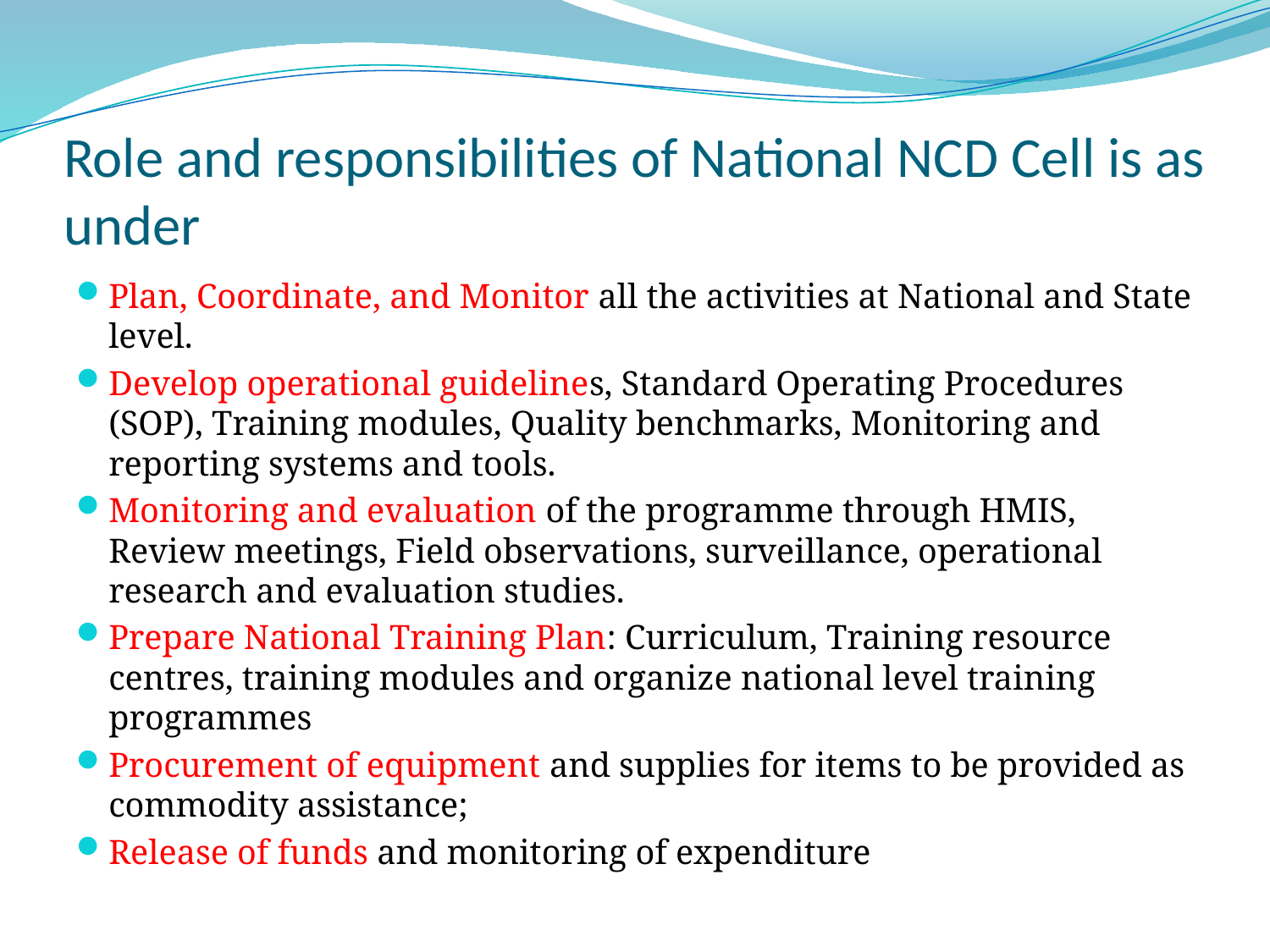

# Role and responsibilities of National NCD Cell is as under
Plan, Coordinate, and Monitor all the activities at National and State level.
Develop operational guidelines, Standard Operating Procedures (SOP), Training modules, Quality benchmarks, Monitoring and reporting systems and tools.
Monitoring and evaluation of the programme through HMIS, Review meetings, Field observations, surveillance, operational research and evaluation studies.
Prepare National Training Plan: Curriculum, Training resource centres, training modules and organize national level training programmes
Procurement of equipment and supplies for items to be provided as commodity assistance;
Release of funds and monitoring of expenditure